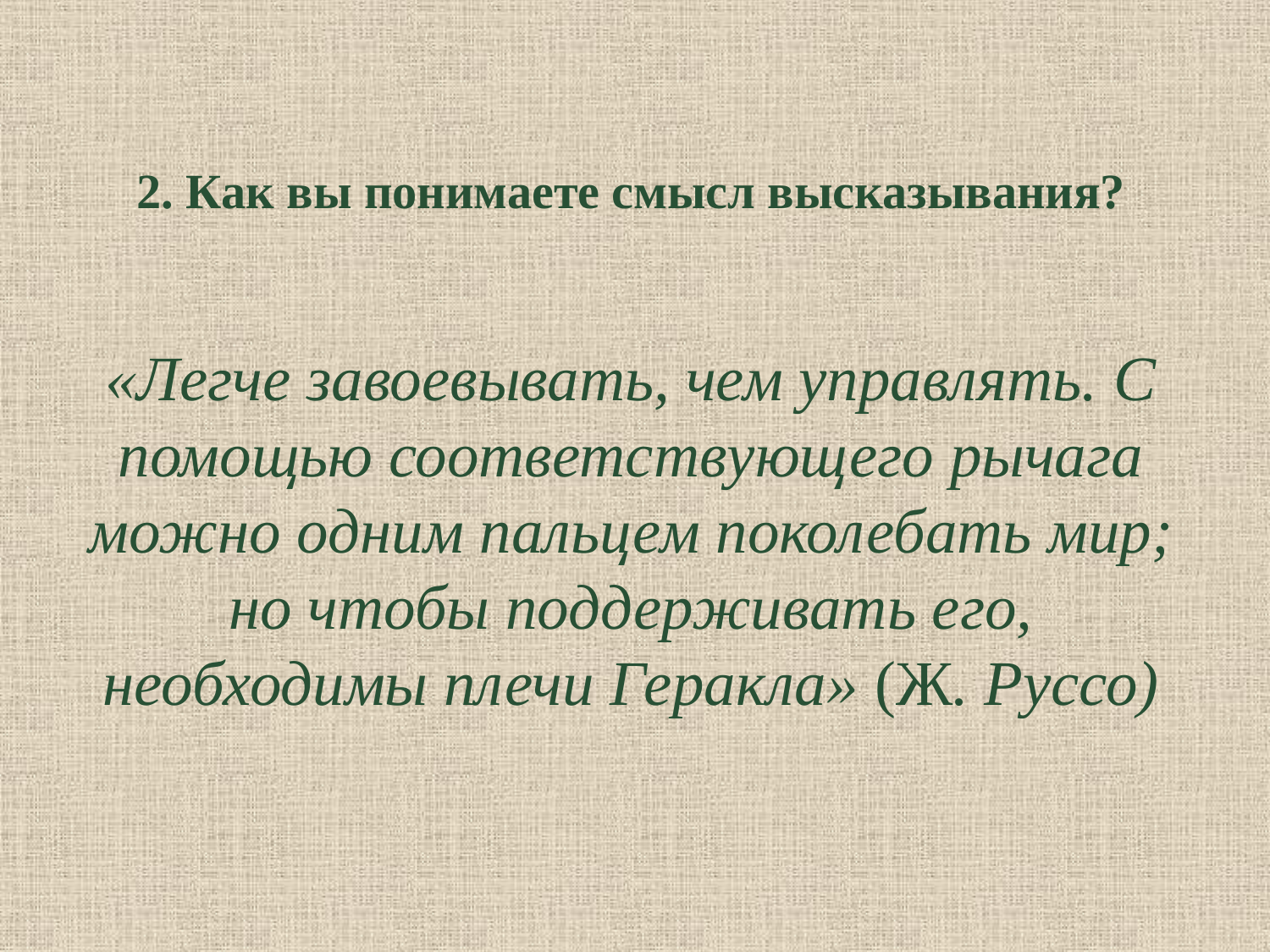

# 2. Как вы понимаете смысл высказывания? «Легче завоевывать, чем управлять. С помощью соответствующего рычага можно одним пальцем поколебать мир; но чтобы поддерживать его, необходимы плечи Геракла» (Ж. Руссо)